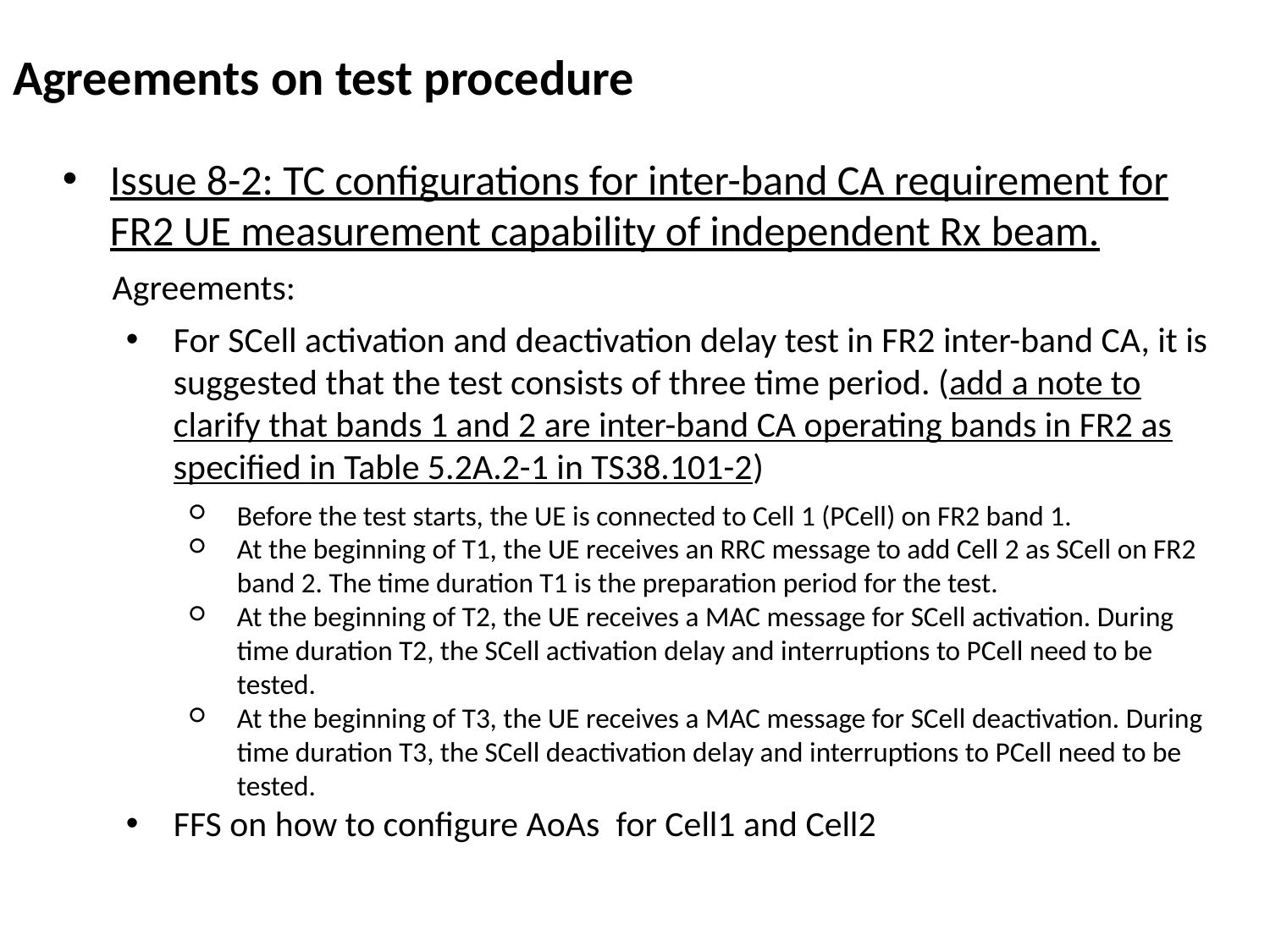

Agreements on test procedure
Issue 8-2: TC configurations for inter-band CA requirement for FR2 UE measurement capability of independent Rx beam.
Agreements:
For SCell activation and deactivation delay test in FR2 inter-band CA, it is suggested that the test consists of three time period. (add a note to clarify that bands 1 and 2 are inter-band CA operating bands in FR2 as specified in Table 5.2A.2-1 in TS38.101-2)
Before the test starts, the UE is connected to Cell 1 (PCell) on FR2 band 1.
At the beginning of T1, the UE receives an RRC message to add Cell 2 as SCell on FR2 band 2. The time duration T1 is the preparation period for the test.
At the beginning of T2, the UE receives a MAC message for SCell activation. During time duration T2, the SCell activation delay and interruptions to PCell need to be tested.
At the beginning of T3, the UE receives a MAC message for SCell deactivation. During time duration T3, the SCell deactivation delay and interruptions to PCell need to be tested.
FFS on how to configure AoAs  for Cell1 and Cell2